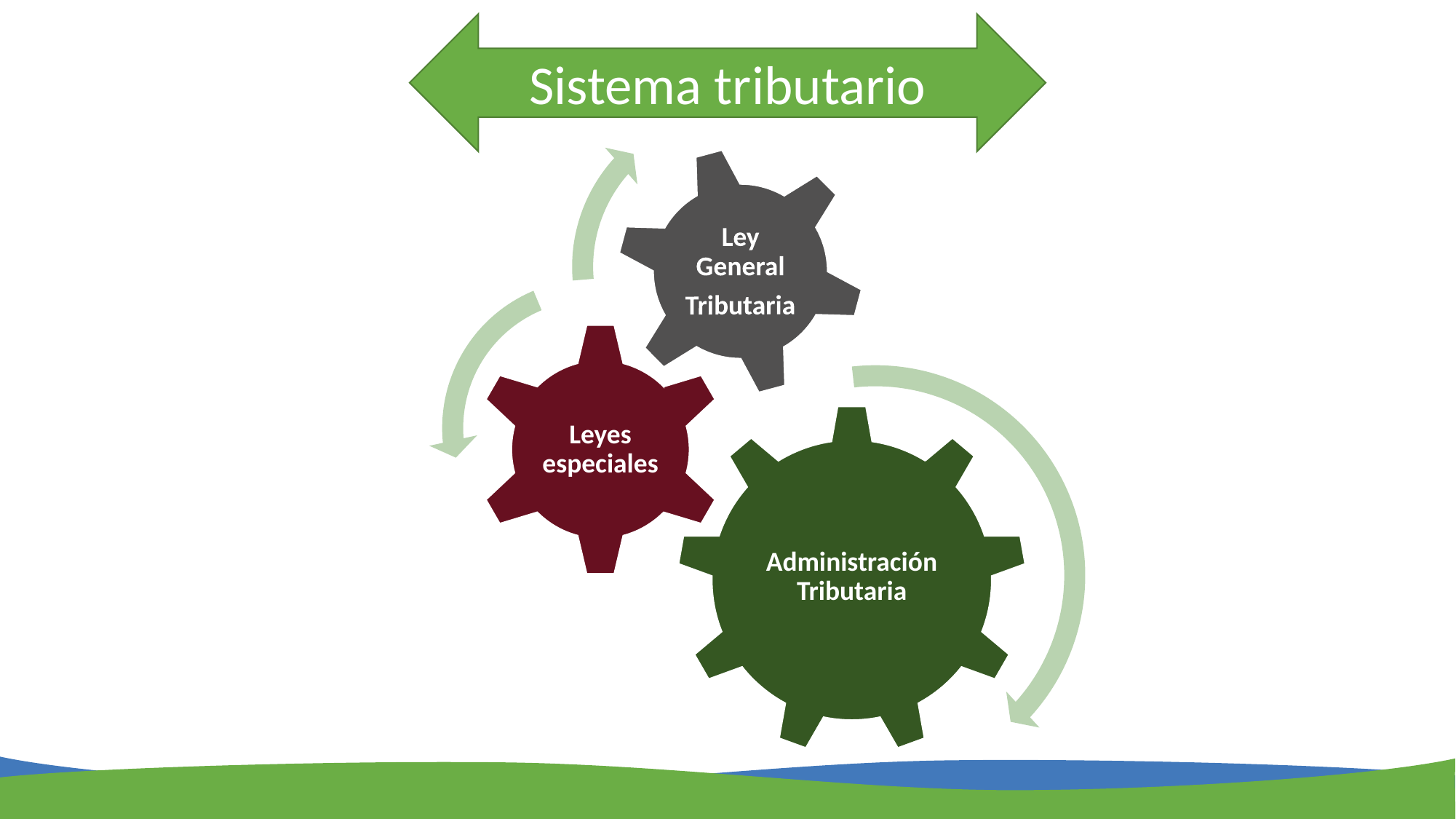

Sistema tributario

Administración Tributaria
Leyes especiales
Ley General
Tributaria